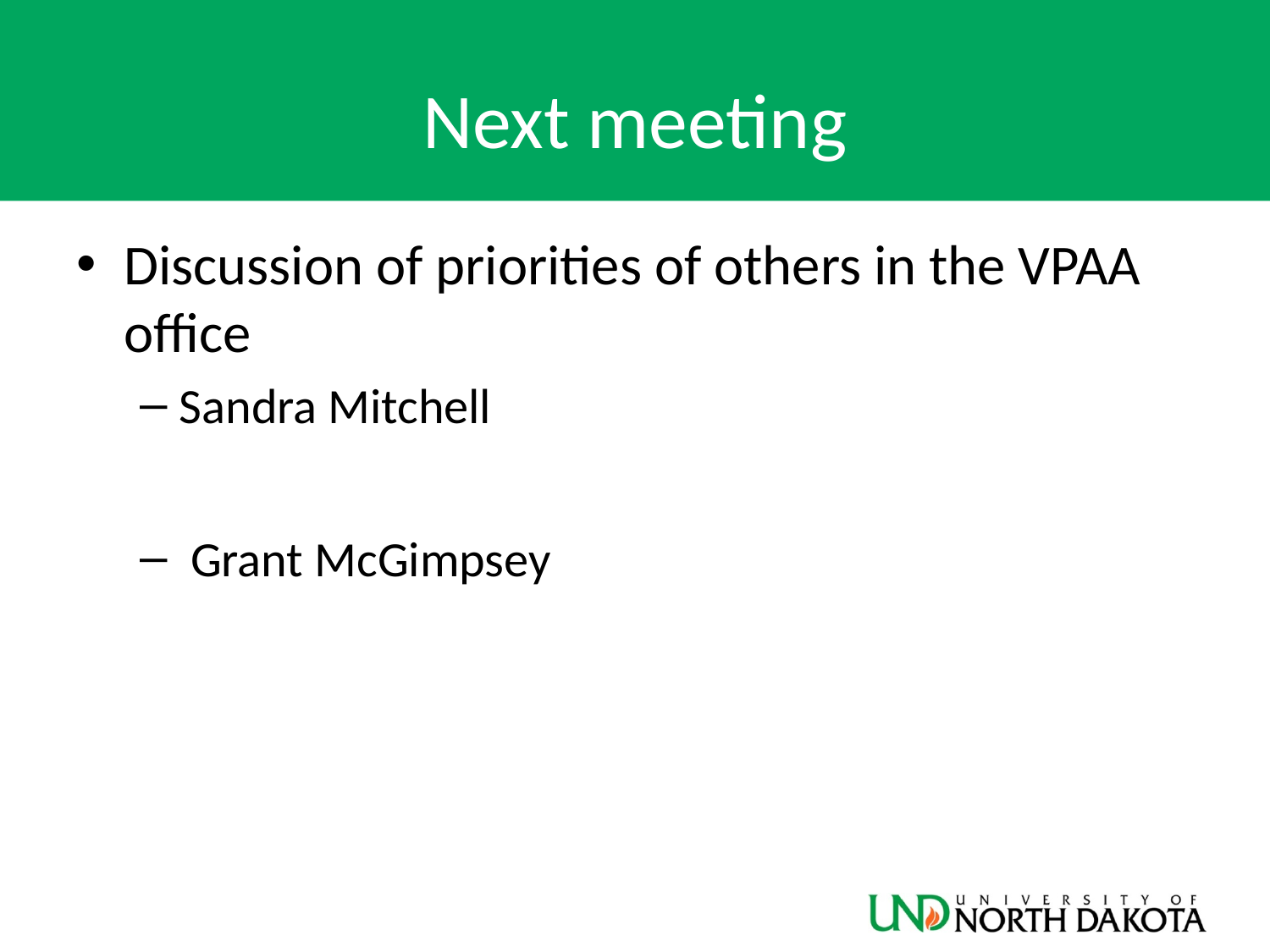

# Next meeting
Discussion of priorities of others in the VPAA office
Sandra Mitchell

 Grant McGimpsey